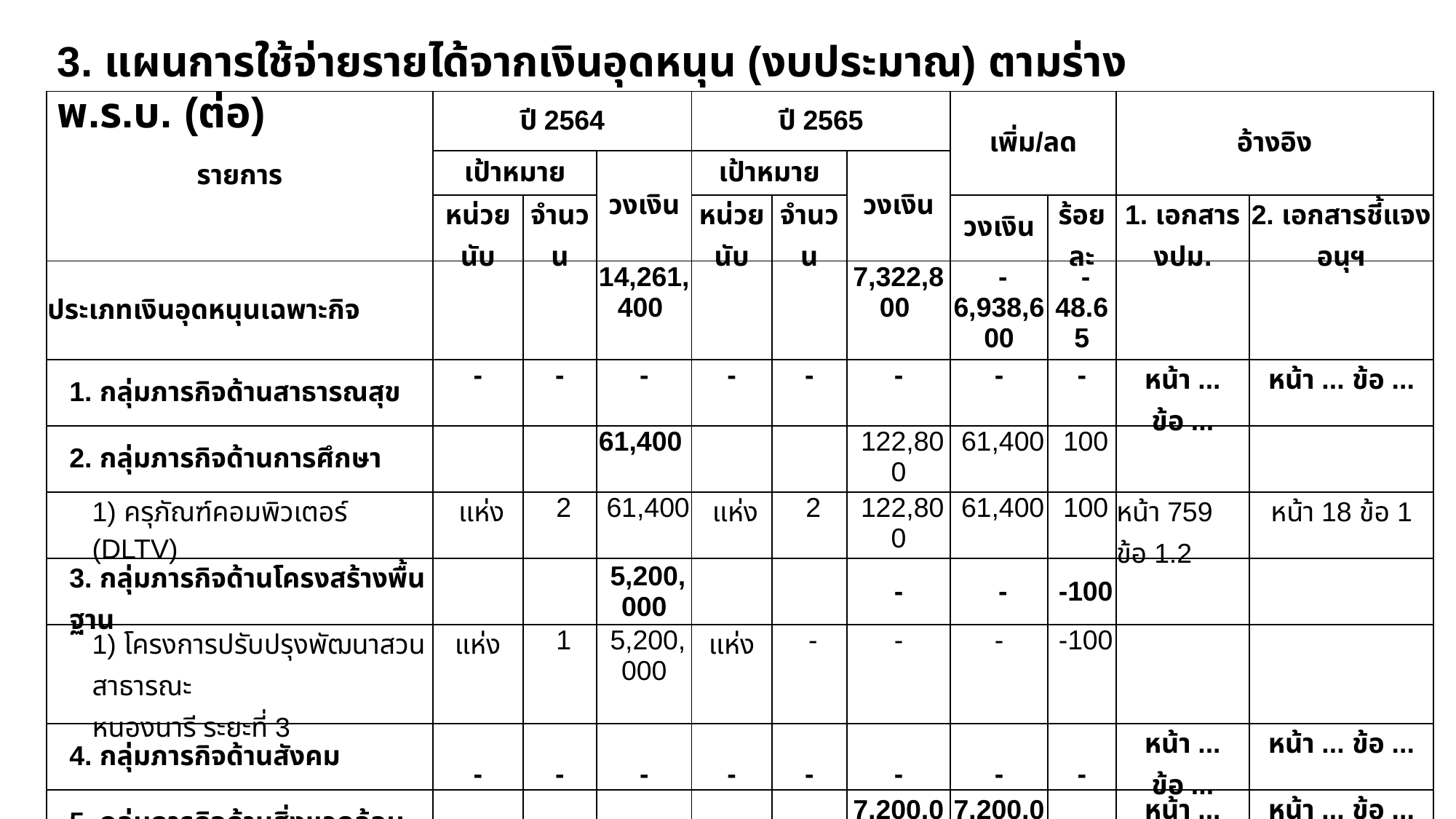

3. แผนการใช้จ่ายรายได้จากเงินอุดหนุน (งบประมาณ) ตามร่าง พ.ร.บ. (ต่อ)
| รายการ | ปี 2564 |  |  | ปี 2565 |  |  | เพิ่ม/ลด |  | อ้างอิง |  |
| --- | --- | --- | --- | --- | --- | --- | --- | --- | --- | --- |
|  | เป้าหมาย |  | วงเงิน | เป้าหมาย |  | วงเงิน |  |  |  |  |
|  | หน่วยนับ | จำนวน |  | หน่วยนับ | จำนวน |  | วงเงิน | ร้อยละ | 1. เอกสาร งปม. | 2. เอกสารชี้แจง อนุฯ |
| ประเภทเงินอุดหนุนเฉพาะกิจ |  |  | 14,261,400 |  |  | 7,322,800 | -6,938,600 | -48.65 |  |  |
| 1. กลุ่มภารกิจด้านสาธารณสุข | - | - | - | - | - | - | - | - | หน้า ... ข้อ ... | หน้า ... ข้อ ... |
| 2. กลุ่มภารกิจด้านการศึกษา |  |  | 61,400 |  |  | 122,800 | 61,400 | 100 |  |  |
| 1) ครุภัณฑ์คอมพิวเตอร์ (DLTV) | แห่ง | 2 | 61,400 | แห่ง | 2 | 122,800 | 61,400 | 100 | หน้า 759 ข้อ 1.2 | หน้า 18 ข้อ 1 |
| 3. กลุ่มภารกิจด้านโครงสร้างพื้นฐาน |  |  | 5,200,000 |  |  | - | - | -100 |  |  |
| 1) โครงการปรับปรุงพัฒนาสวนสาธารณะ หนองนารี ระยะที่ 3 | แห่ง | 1 | 5,200,000 | แห่ง | - | - | - | -100 |  |  |
| 4. กลุ่มภารกิจด้านสังคม | - | - | - | - | - | - | - | - | หน้า ... ข้อ ... | หน้า ... ข้อ ... |
| 5. กลุ่มภารกิจด้านสิ่งแวดล้อม | - | - | - | คัน | 3 | 7,200,000 | 7,200,000 | 100 | หน้า ... ข้อ ... | หน้า ... ข้อ ... |
| 1) โครงการจัดซื้อรถบรรทุกขยะ ขนาด 6 ตัน 6 ล้อ ปริมาตรกระบอกสูบไม่ต่ำกว่า 6,000 ซีซี หรือกำลังเครื่องยนต์สูงสุดไม่ต่ำกว่า 1,700 กิโลวัตต์ แบบอัดท้าย | - | - | - | คัน | 3 | 7,200,000 | 7,200,000 | 100 | หน้า 759 ข้อ 1.2 | หน้า 18 ข้อ 2 |